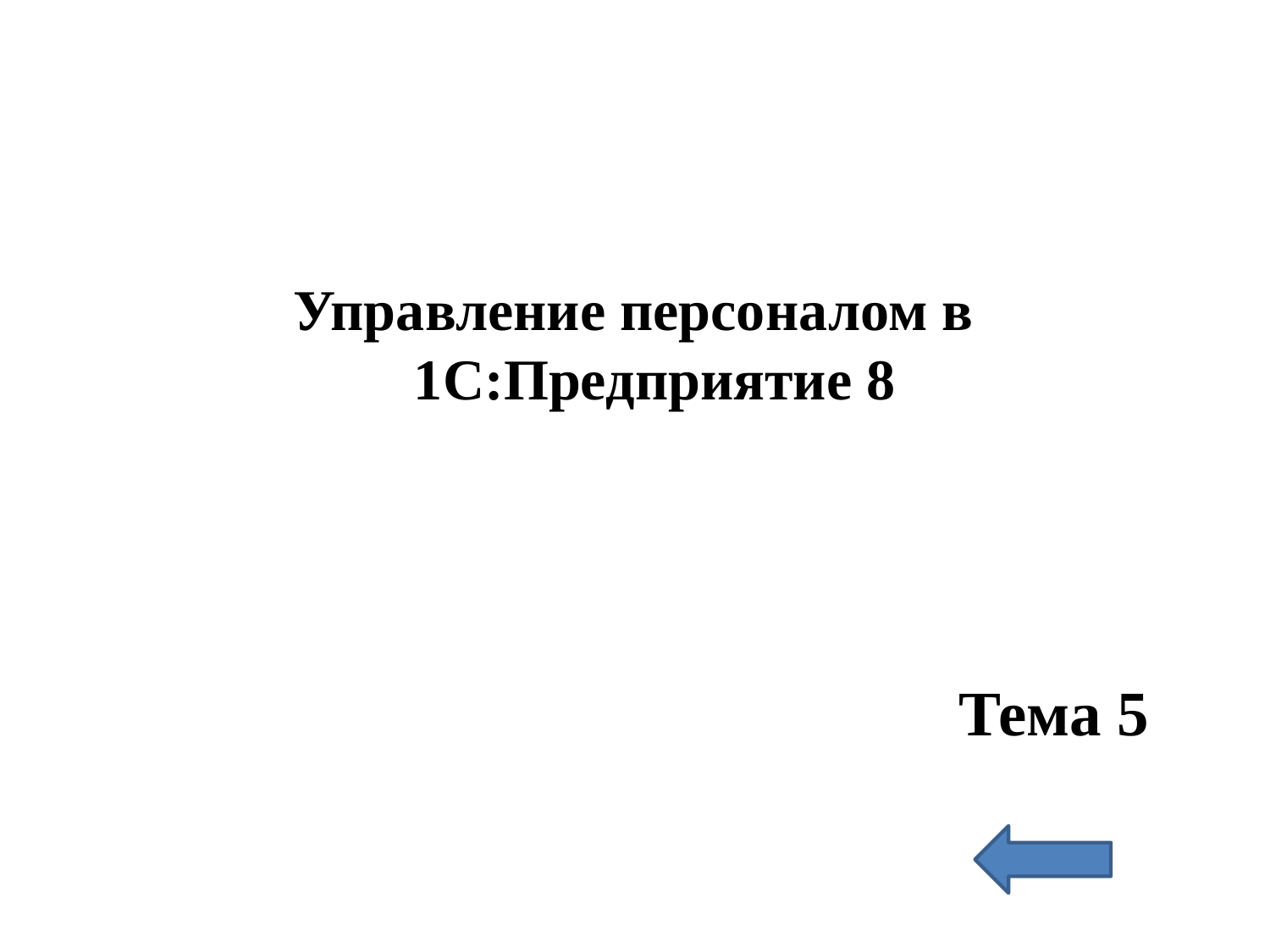

Управление персоналом в 1C:Предприятие 8
Тема 5